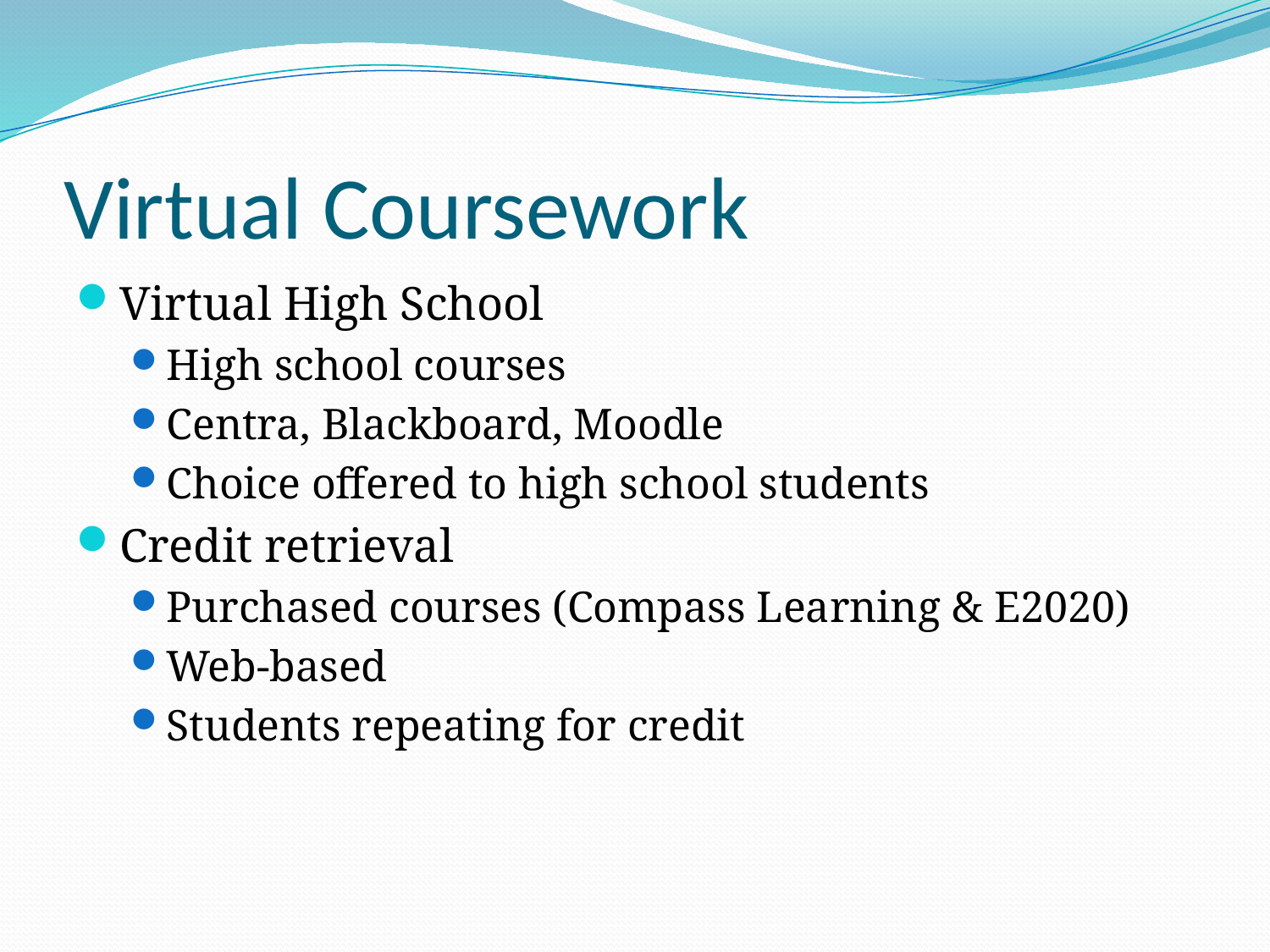

# Virtual Coursework
Virtual High School
High school courses
Centra, Blackboard, Moodle
Choice offered to high school students
Credit retrieval
Purchased courses (Compass Learning & E2020)
Web-based
Students repeating for credit